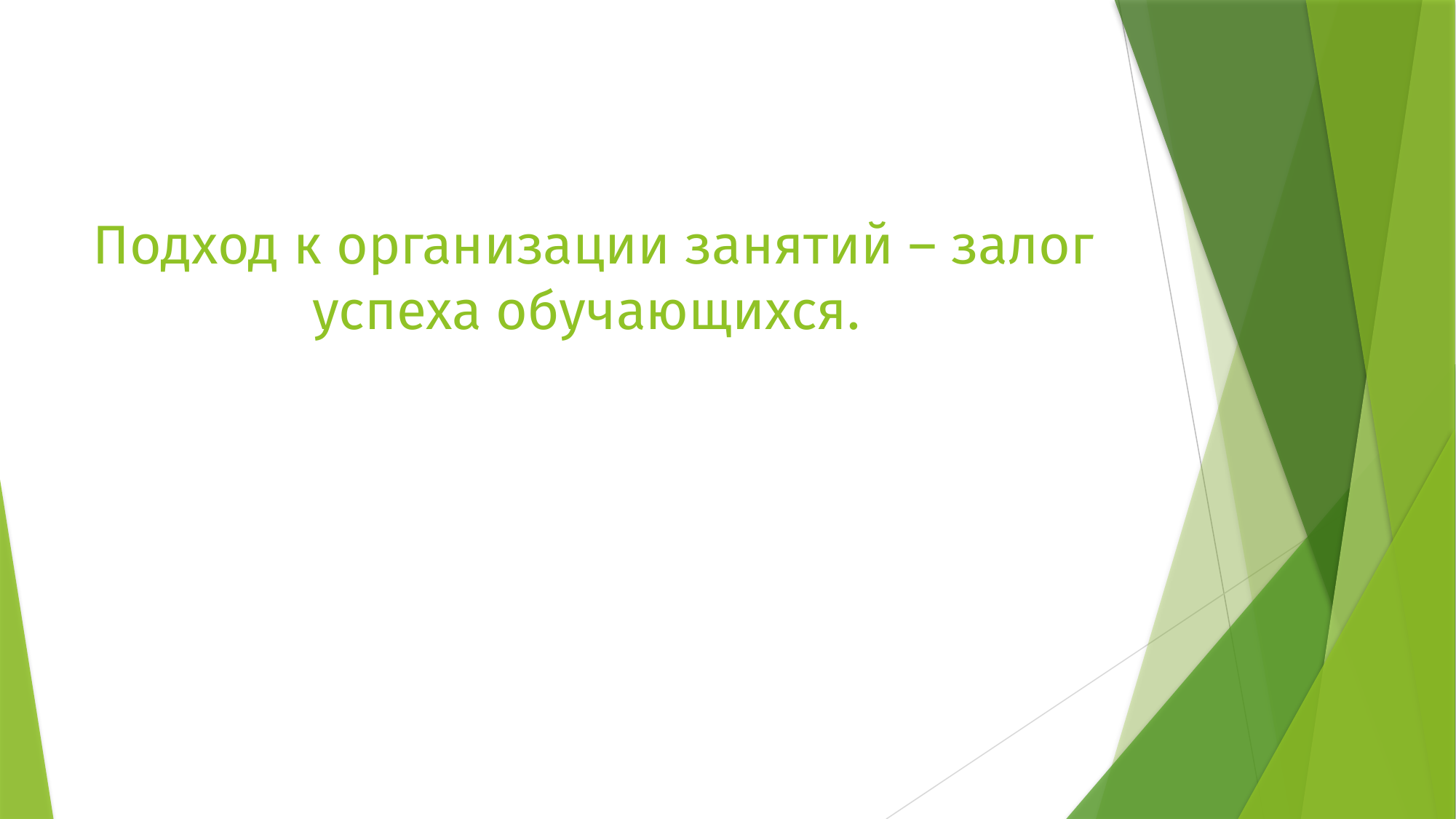

# Подход к организации занятий – залог успеха обучающихся.